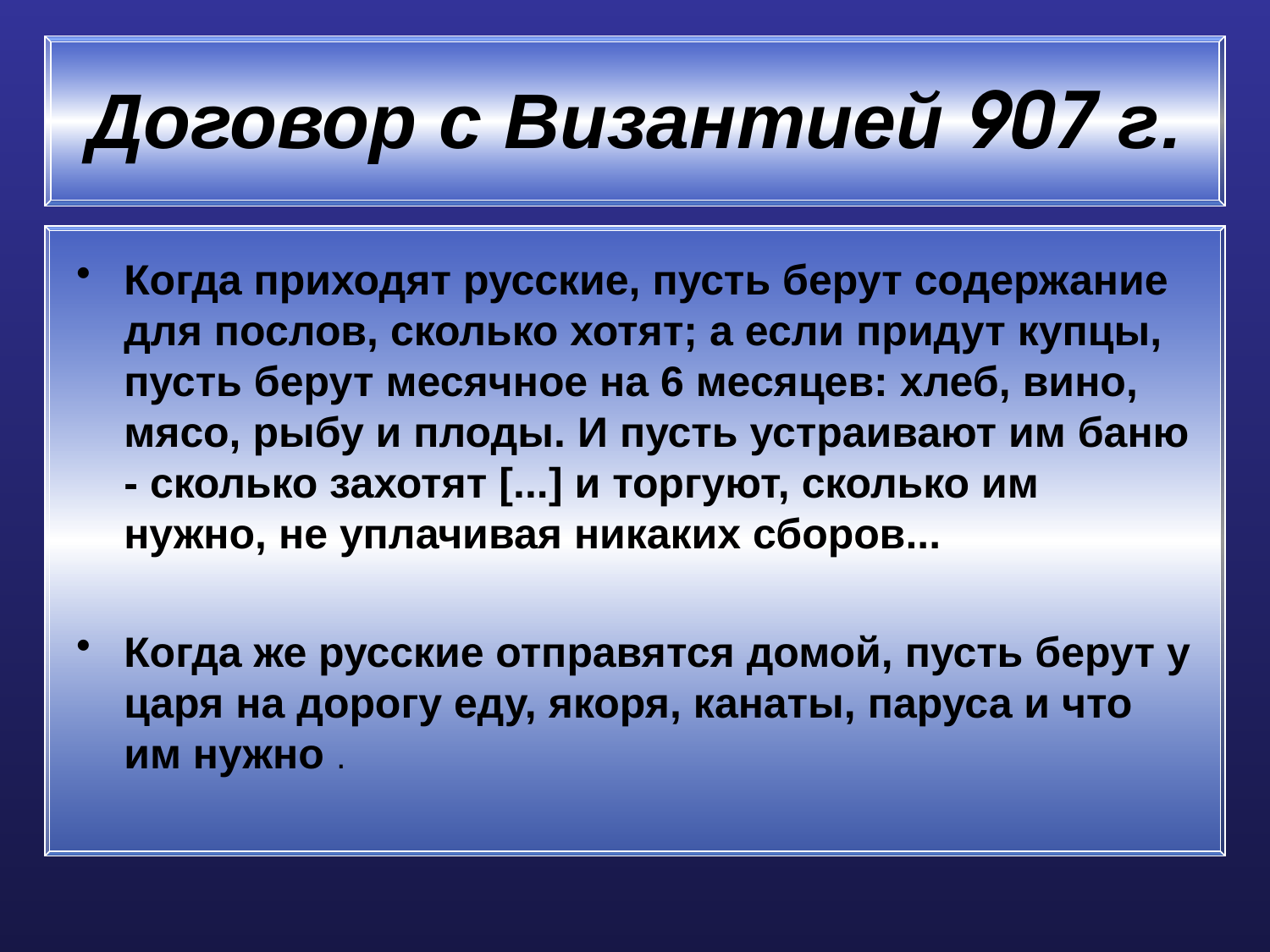

# Договор с Византией 907 г.
Когда приходят русские, пусть берут содержание для послов, сколько хотят; а если придут купцы, пусть берут месячное на 6 месяцев: хлеб, вино, мясо, рыбу и плоды. И пусть устраивают им баню - сколько захотят [...] и торгуют, сколько им нужно, не уплачивая никаких сборов...

Когда же русские отправятся домой, пусть берут у царя на дорогу еду, якоря, канаты, паруса и что им нужно .